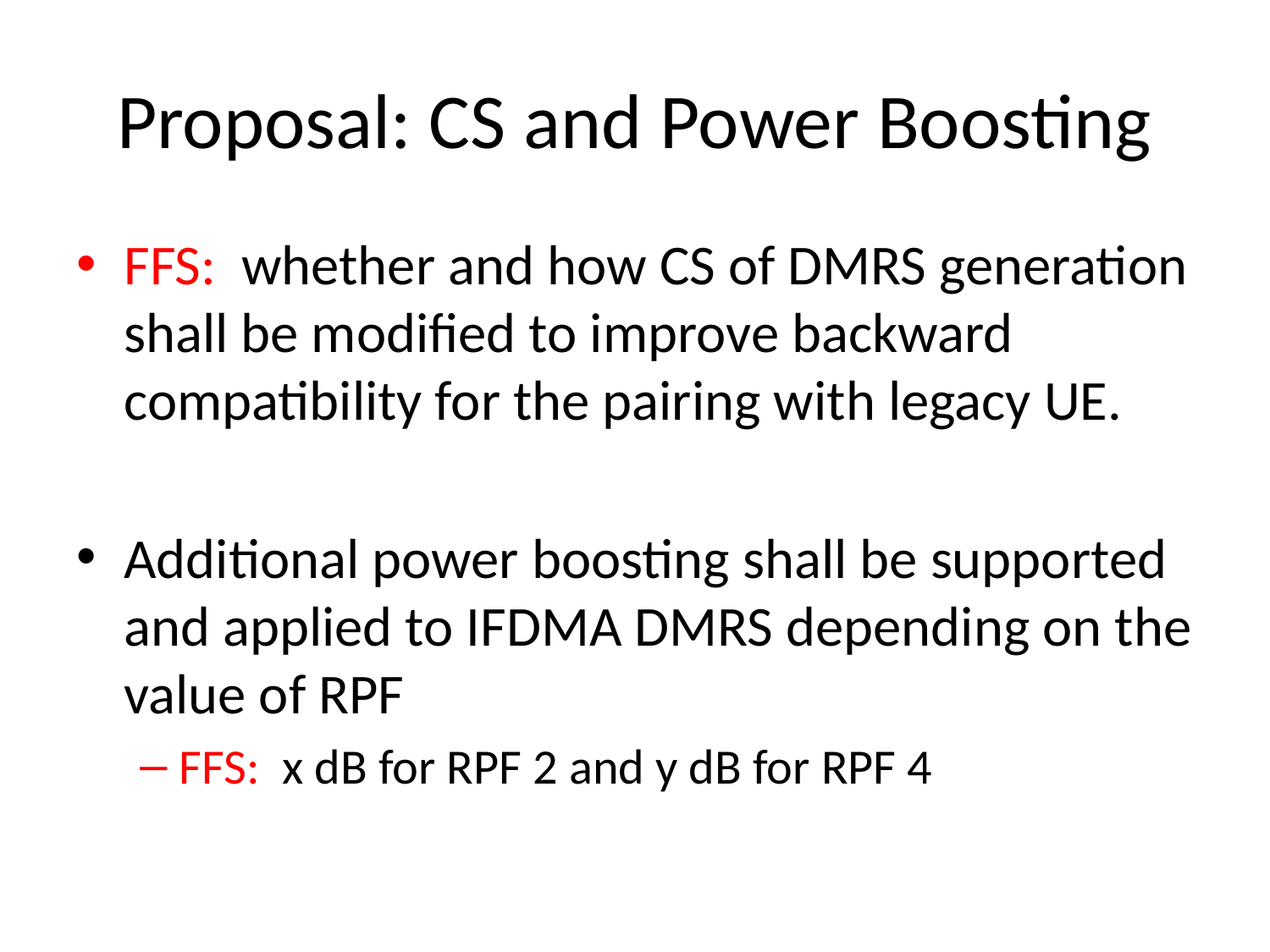

# Proposal: CS and Power Boosting
FFS:  whether and how CS of DMRS generation shall be modified to improve backward compatibility for the pairing with legacy UE.

Additional power boosting shall be supported and applied to IFDMA DMRS depending on the value of RPF
FFS:  x dB for RPF 2 and y dB for RPF 4